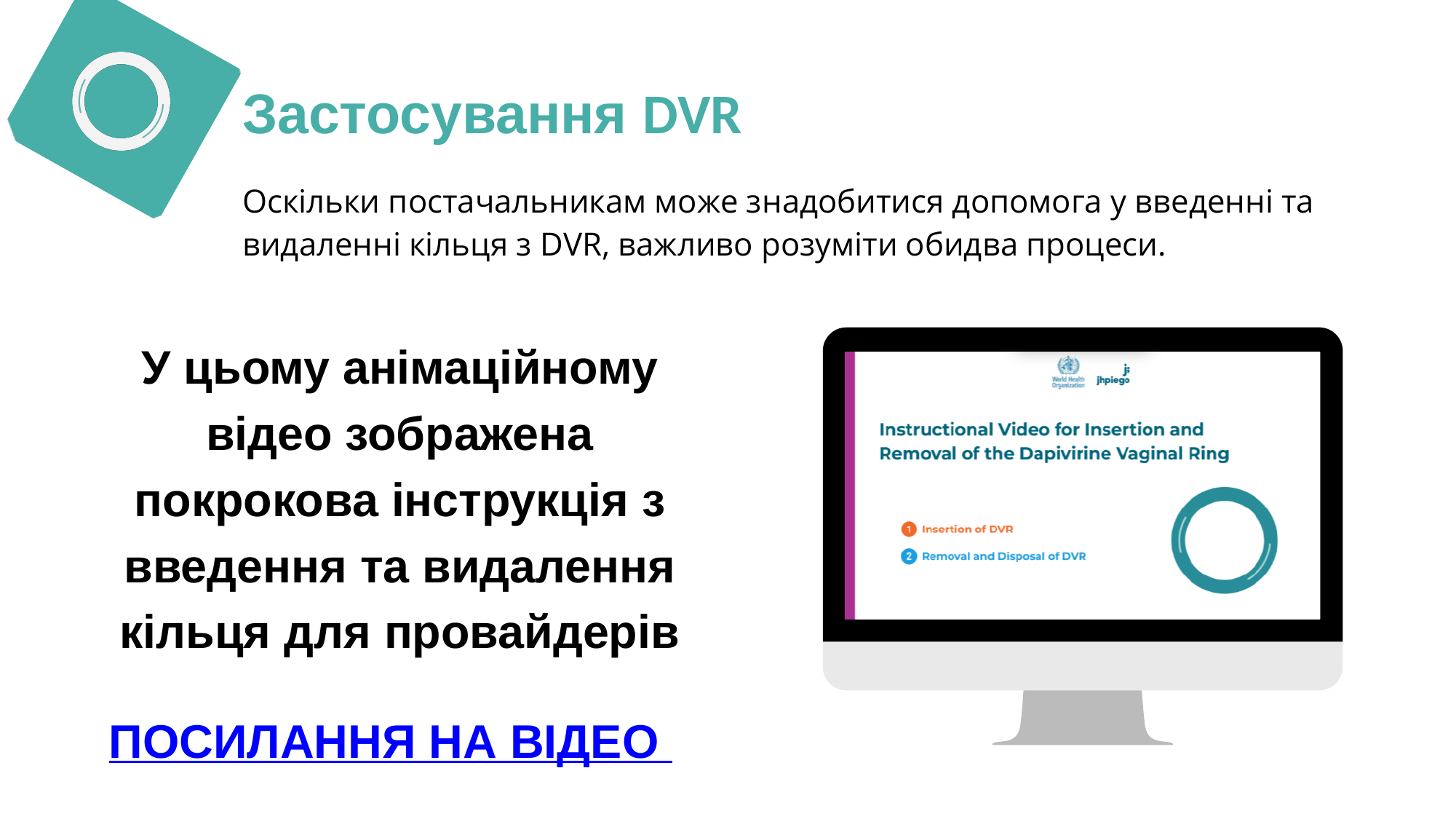

Застосування DVR
Оскільки постачальникам може знадобитися допомога у введенні та видаленні кільця з DVR, важливо розуміти обидва процеси.
У цьому анімаційному відео зображена покрокова інструкція з введення та видалення кільця для провайдерів

ПОСИЛАННЯ НА ВІДЕО